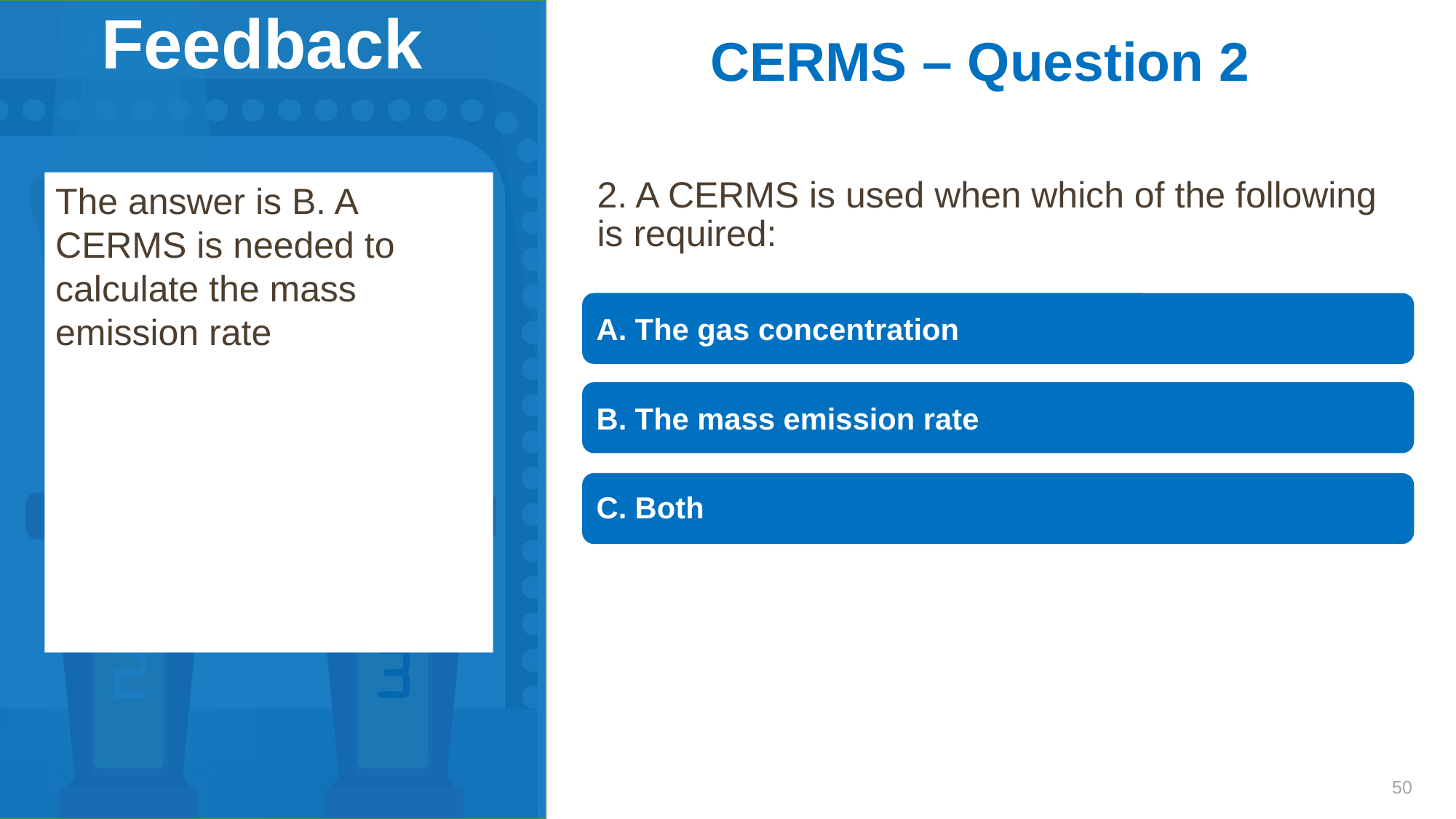

CERMS – Question 2
2. A CERMS is used when which of the following is required:
The answer is B. A CERMS is needed to calculate the mass emission rate

A. The gas concentration
B. The mass emission rate
C. Both
50